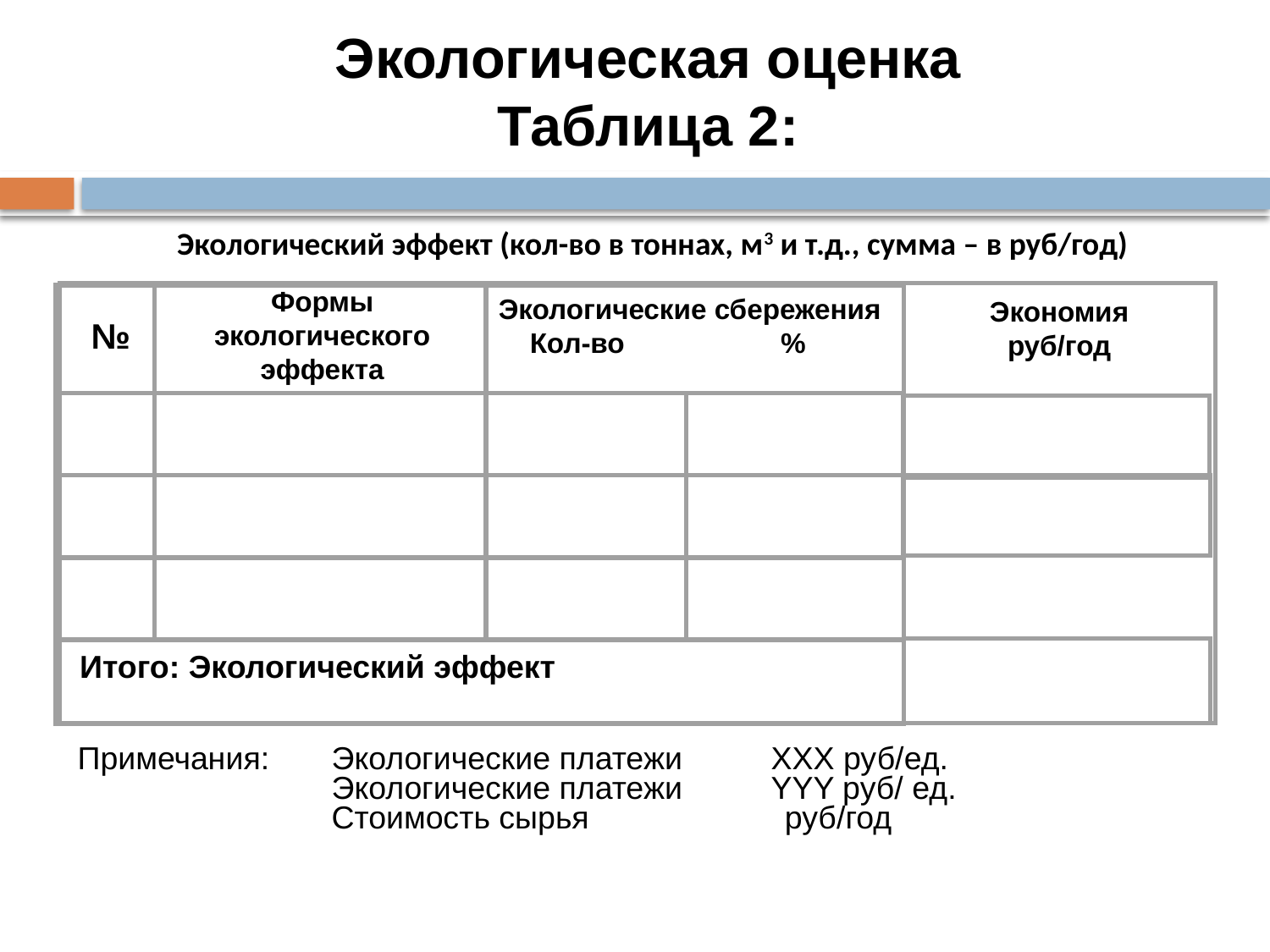

# Экологическая оценка Таблица 2:

Экологический эффект (кол-во в тоннах, м3 и т.д., сумма – в руб/год)

№

Экологические сбережения
    Кол-во                    %

Экономия
руб/год

Формы экологического эффекта

Итого: Экологический эффект

Примечания:  	Экологические платежи          XXX руб/ед.
		Экологические платежи          YYY руб/ ед.
		Стоимость сырья                      руб/год